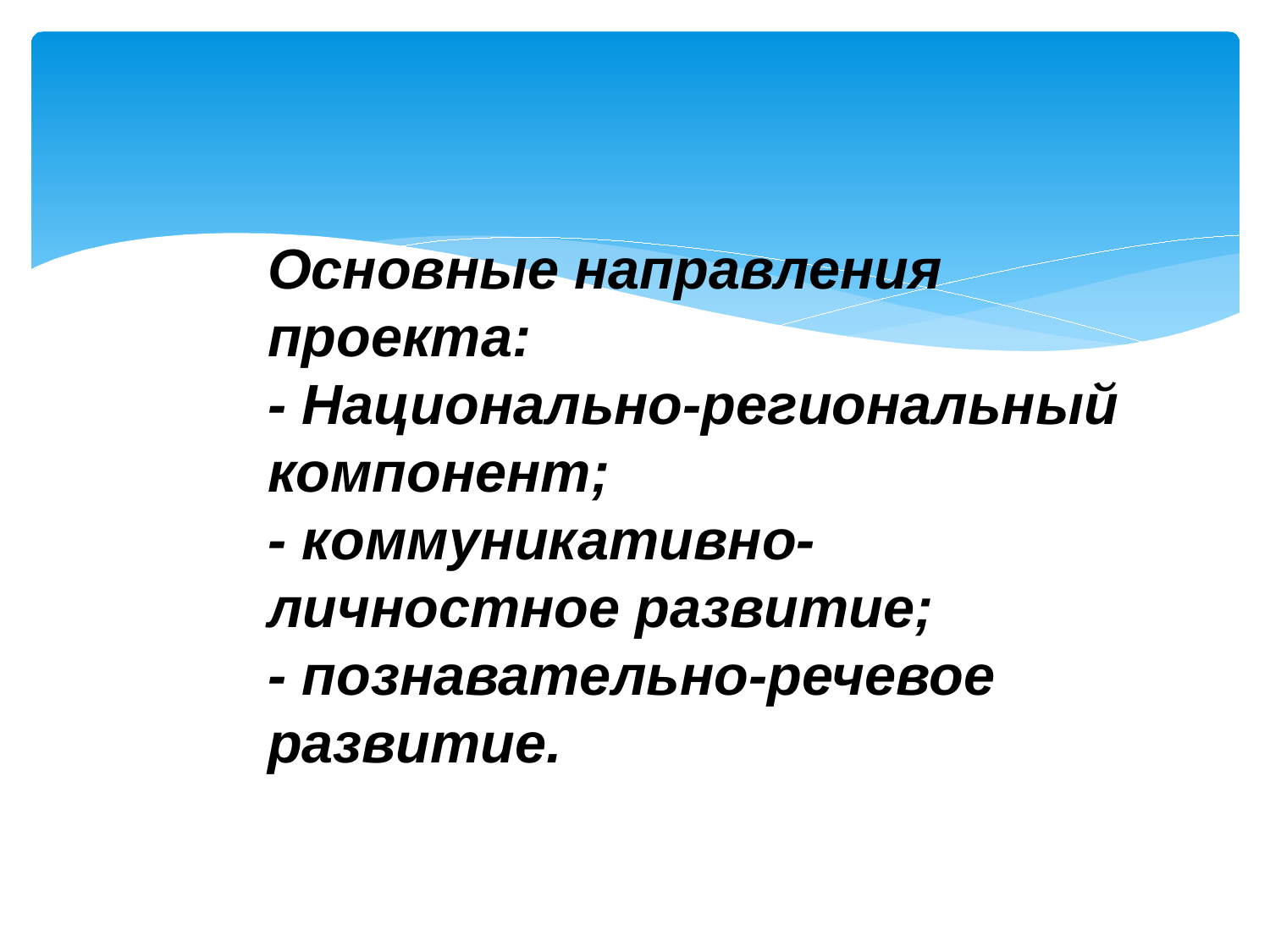

Основные направления проекта:
- Национально-региональный компонент;
- коммуникативно-личностное развитие;
- познавательно-речевое развитие.